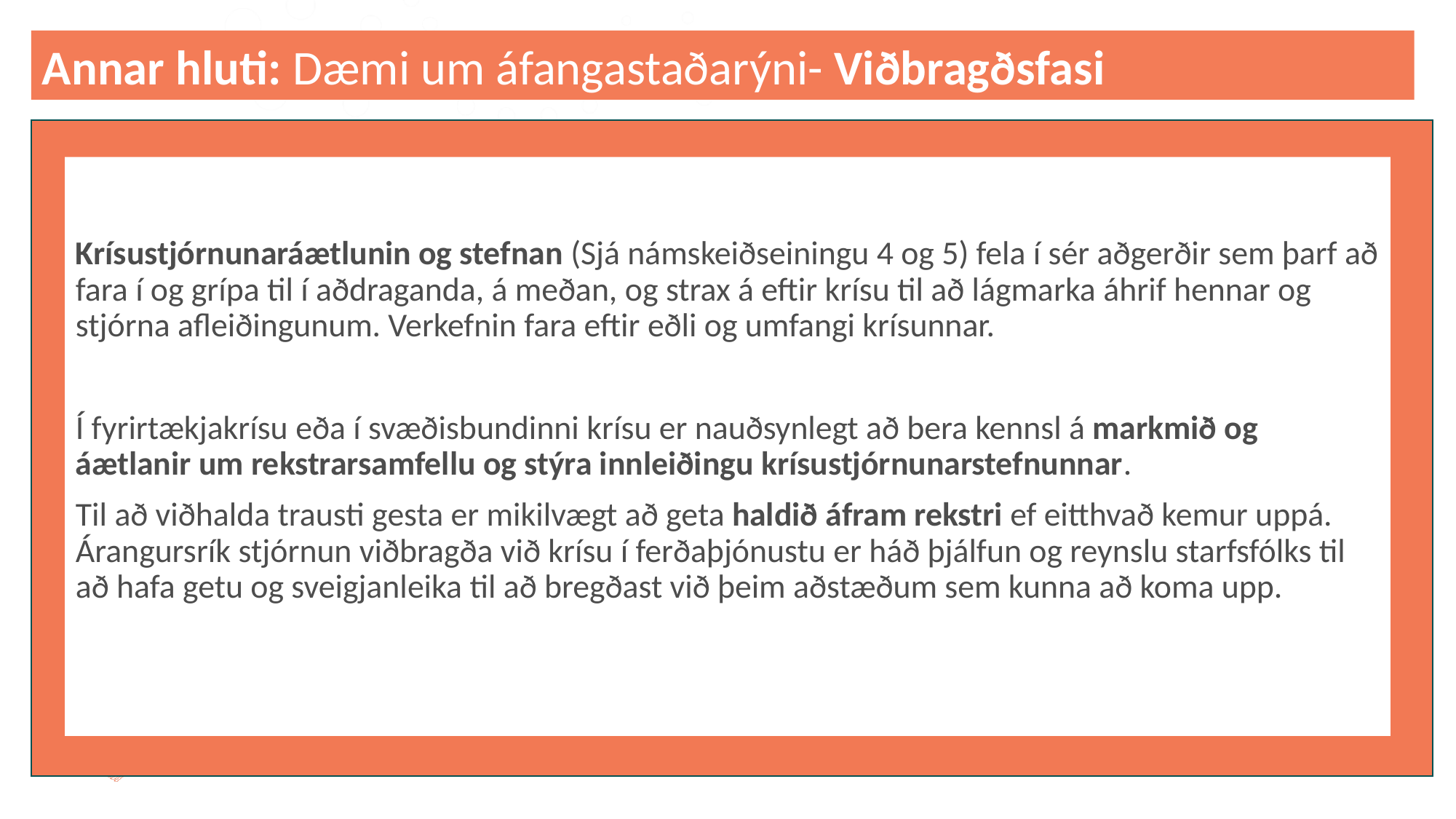

Annar hluti: Dæmi um áfangastaðarýni- Viðbragðsfasi

Krísustjórnunaráætlunin og stefnan (Sjá námskeiðseiningu 4 og 5) fela í sér aðgerðir sem þarf að fara í og grípa til í aðdraganda, á meðan, og strax á eftir krísu til að lágmarka áhrif hennar og stjórna afleiðingunum. Verkefnin fara eftir eðli og umfangi krísunnar.

Í fyrirtækjakrísu eða í svæðisbundinni krísu er nauðsynlegt að bera kennsl á markmið og áætlanir um rekstrarsamfellu og stýra innleiðingu krísustjórnunarstefnunnar.
Til að viðhalda trausti gesta er mikilvægt að geta haldið áfram rekstri ef eitthvað kemur uppá.  Árangursrík stjórnun viðbragða við krísu í ferðaþjónustu er háð þjálfun og reynslu starfsfólks til að hafa getu og sveigjanleika til að bregðast við þeim aðstæðum sem kunna að koma upp.